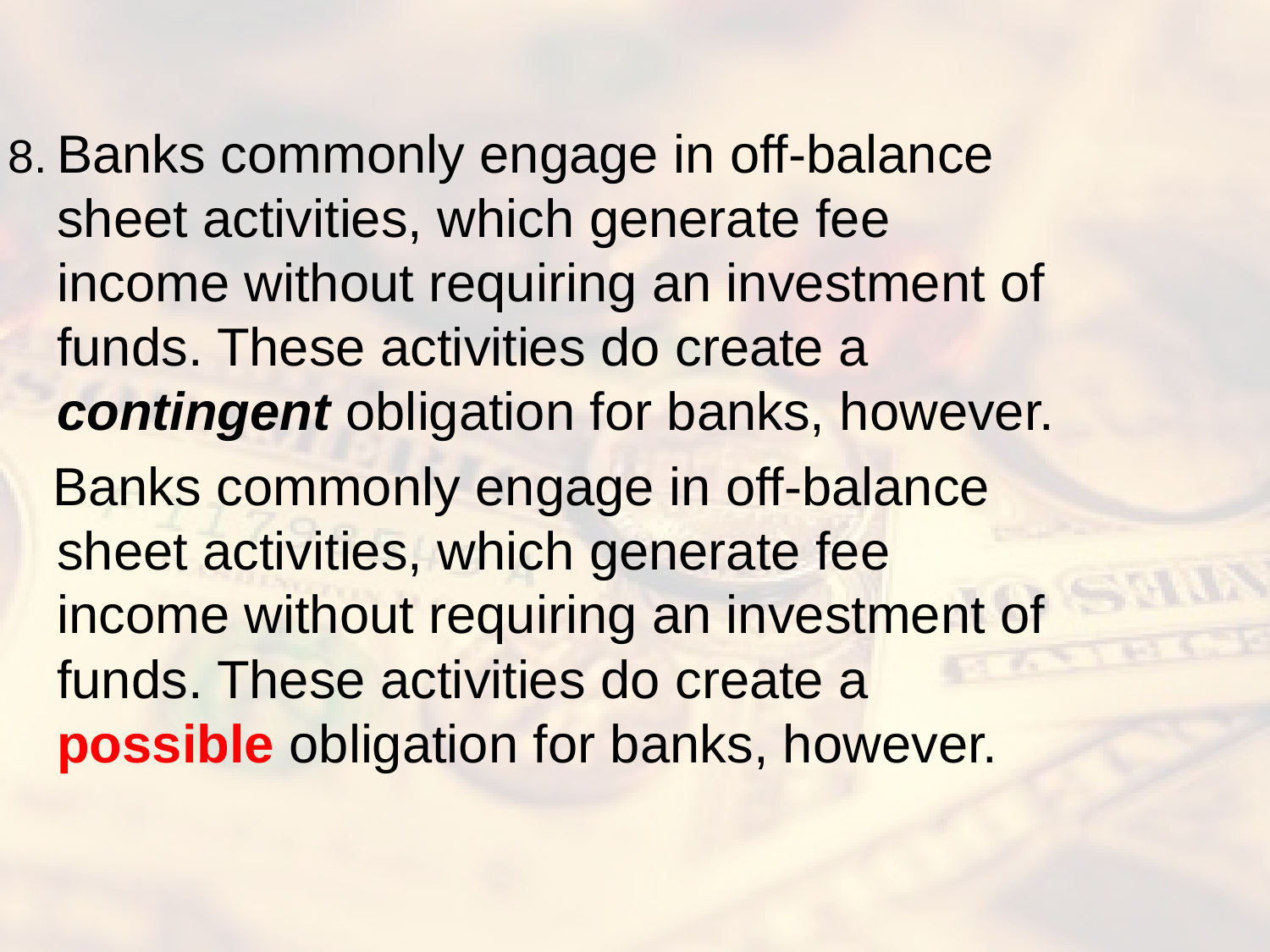

8.	Banks commonly engage in off-balance sheet activities, which generate fee income without requiring an investment of funds. These activities do create a contingent obligation for banks, however.
   Banks commonly engage in off-balance sheet activities, which generate fee income without requiring an investment of funds. These activities do create a possible obligation for banks, however.
#